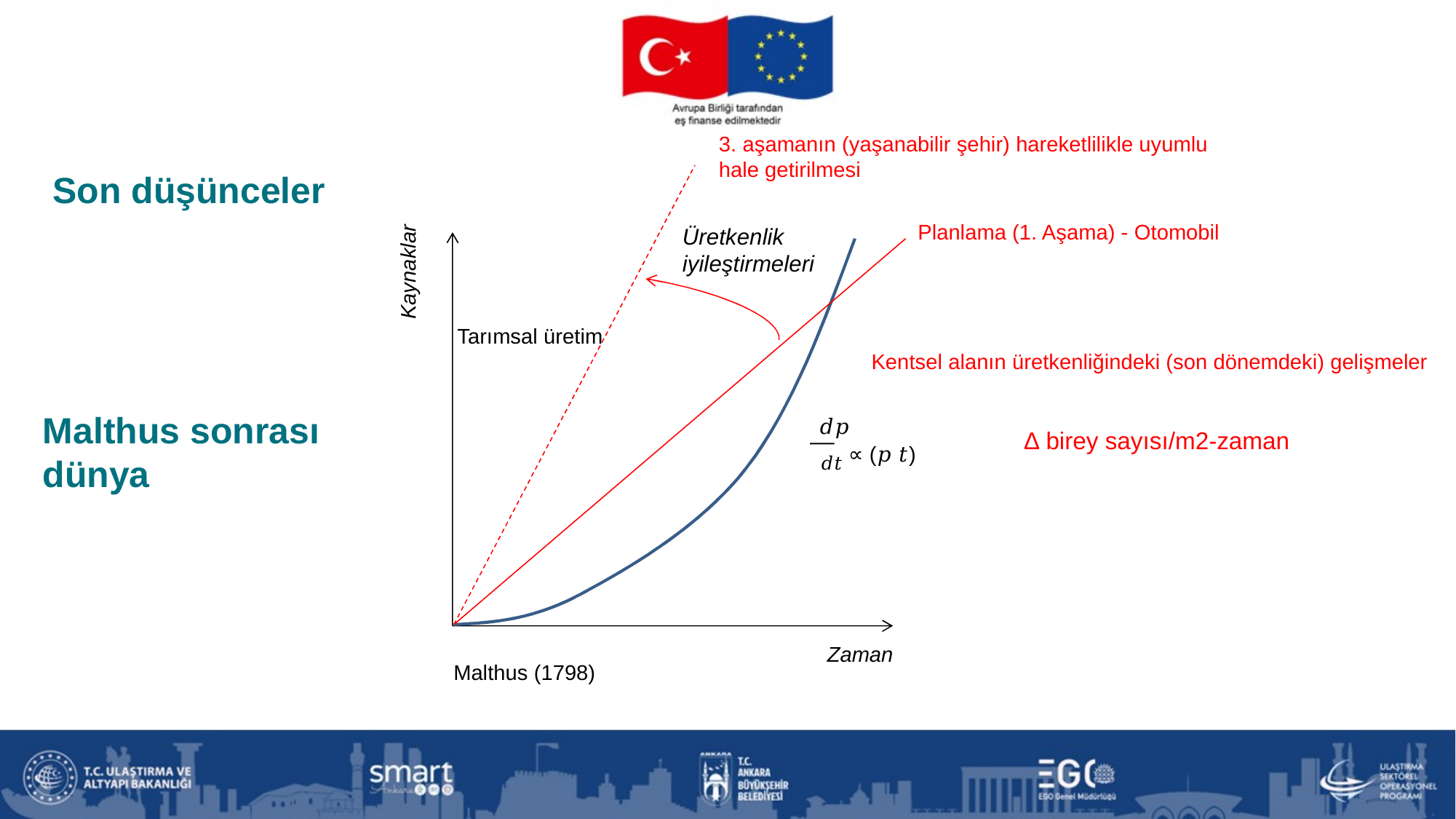

3. aşamanın (yaşanabilir şehir) hareketlilikle uyumlu hale getirilmesi

Son düşünceler
Planlama (1. Aşama) - Otomobil
Üretkenlik iyileştirmeleri

Kaynaklar
Tarımsal üretim
Kentsel alanın üretkenliğindeki (son dönemdeki) gelişmeler
Malthus sonrası dünya
𝑑𝑝
𝑑𝑡 ∝ (𝑝 𝑡)
∆ birey sayısı/m2-zaman
Zaman
Malthus (1798)